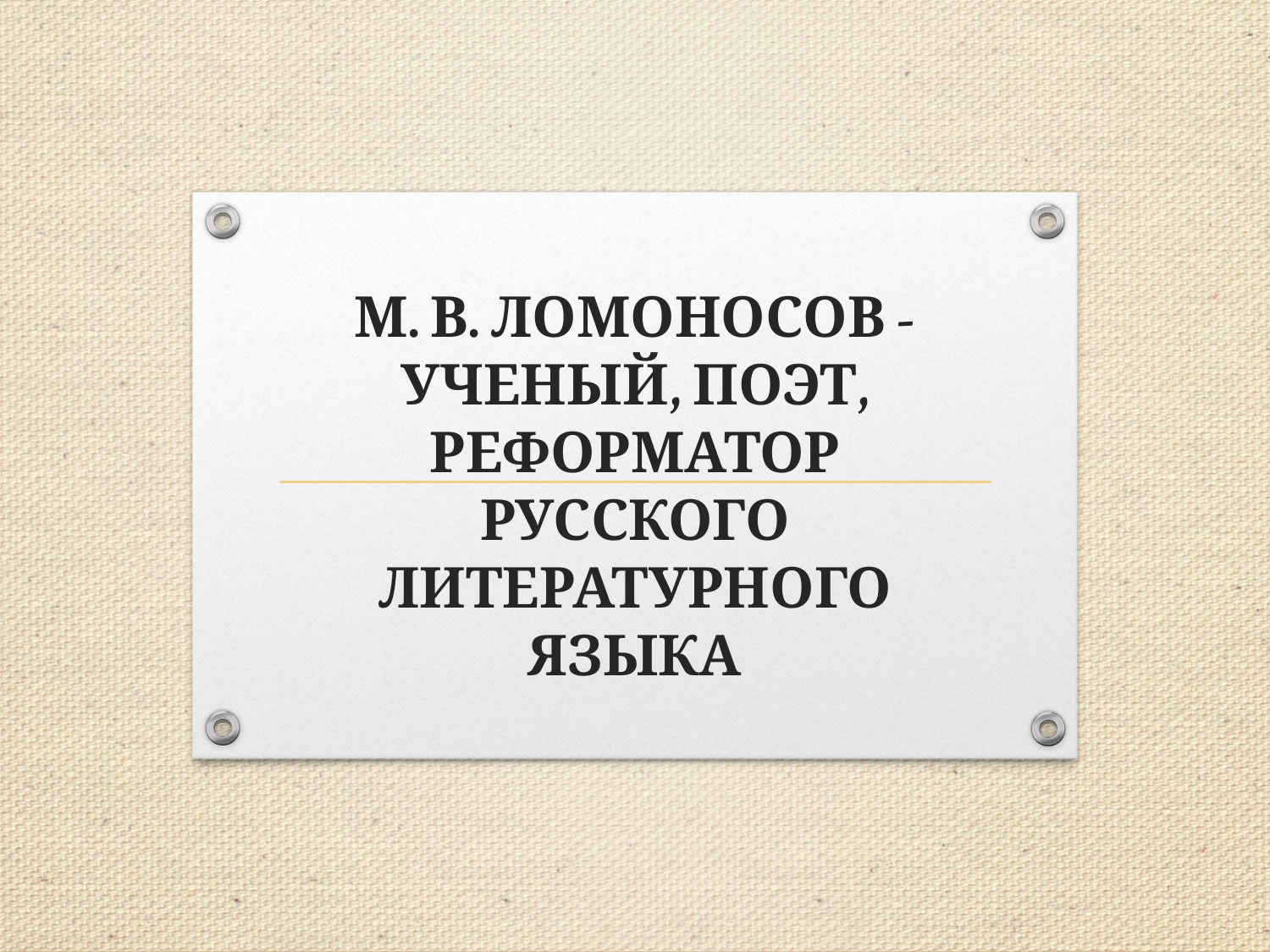

# М. В. ЛОМОНОСОВ - УЧЕНЫЙ, ПОЭТ, РЕФОРМАТОР РУССКОГО ЛИТЕРАТУРНОГО ЯЗЫКА